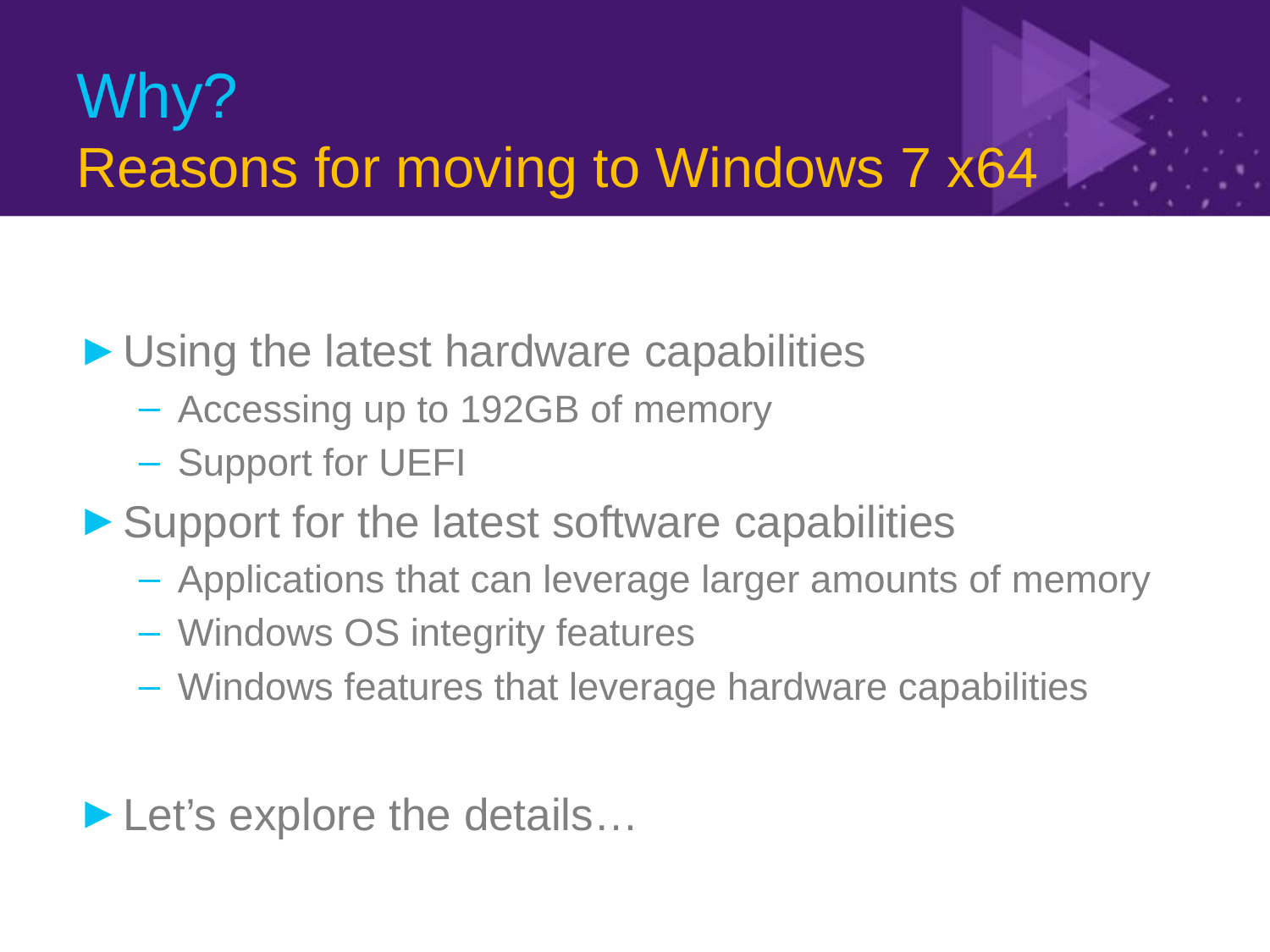

# Why? Reasons for moving to Windows 7 x64
Using the latest hardware capabilities
Accessing up to 192GB of memory
Support for UEFI
Support for the latest software capabilities
Applications that can leverage larger amounts of memory
Windows OS integrity features
Windows features that leverage hardware capabilities

Let’s explore the details…